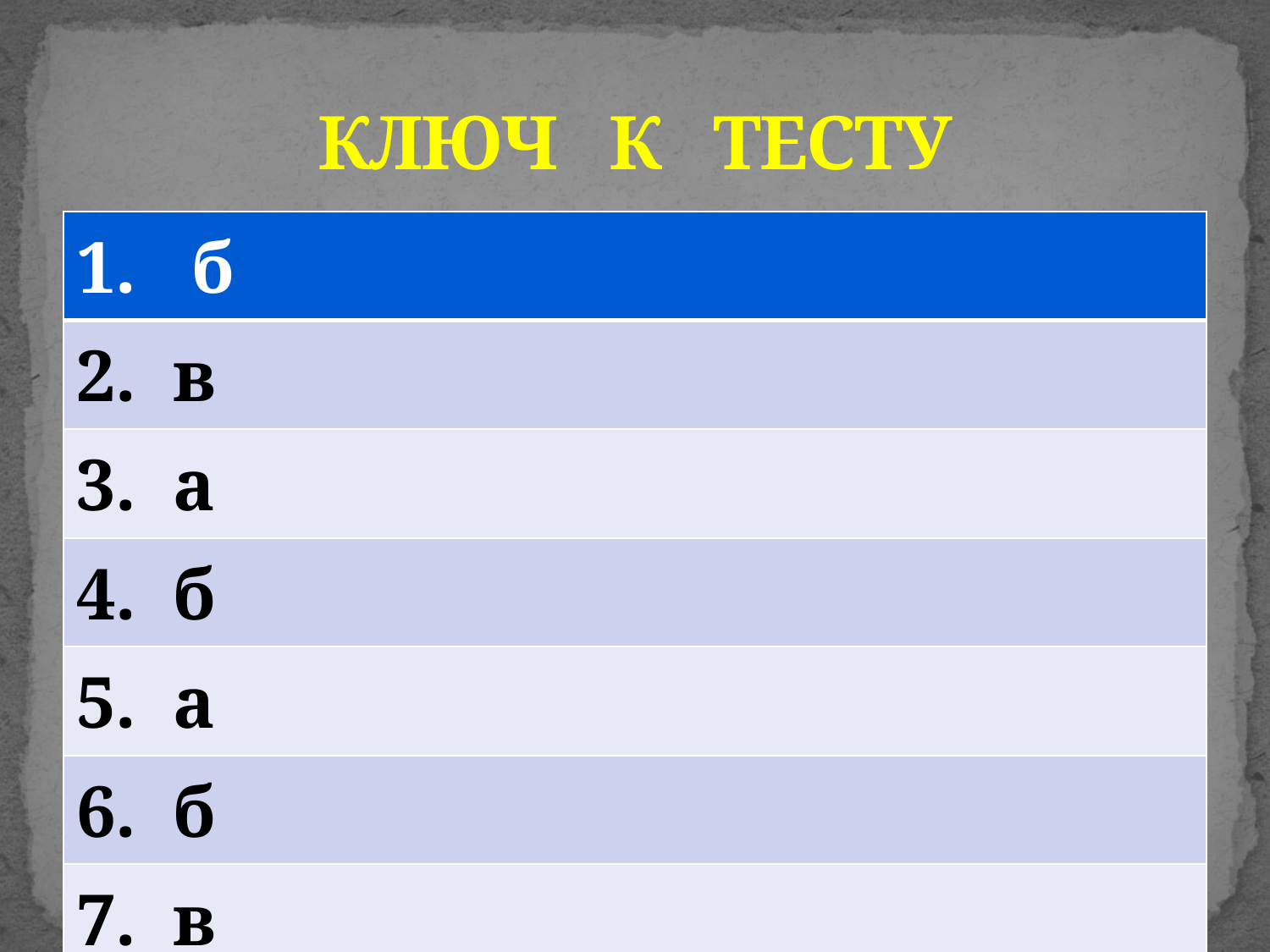

# КЛЮЧ   К   ТЕСТУ
| 1. б |
| --- |
| 2. в |
| 3. а |
| 4. б |
| 5. а |
| 6. б |
| 7. в |